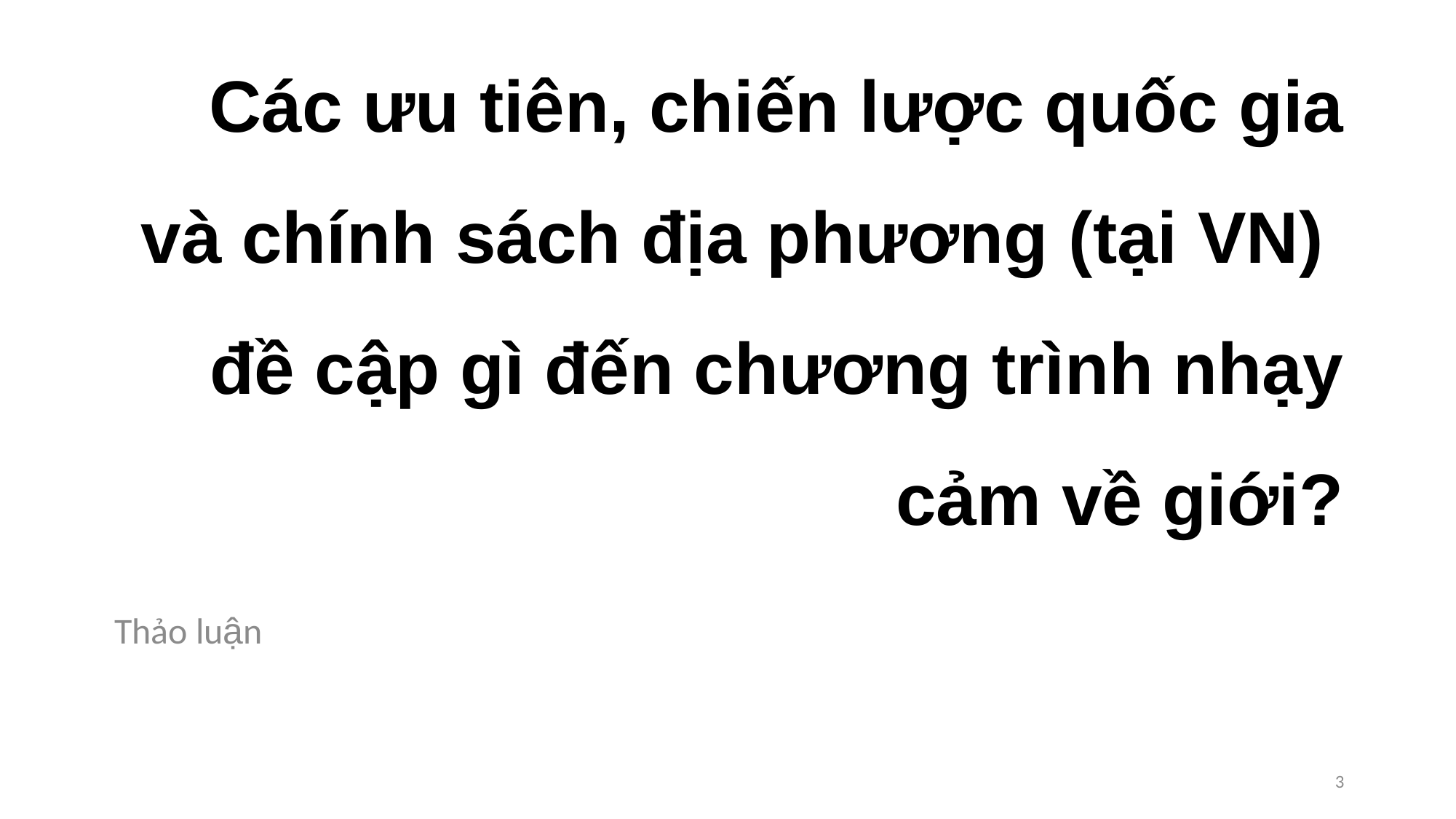

# Các ưu tiên, chiến lược quốc gia và chính sách địa phương (tại VN) đề cập gì đến chương trình nhạy cảm về giới?
Thảo luận
3